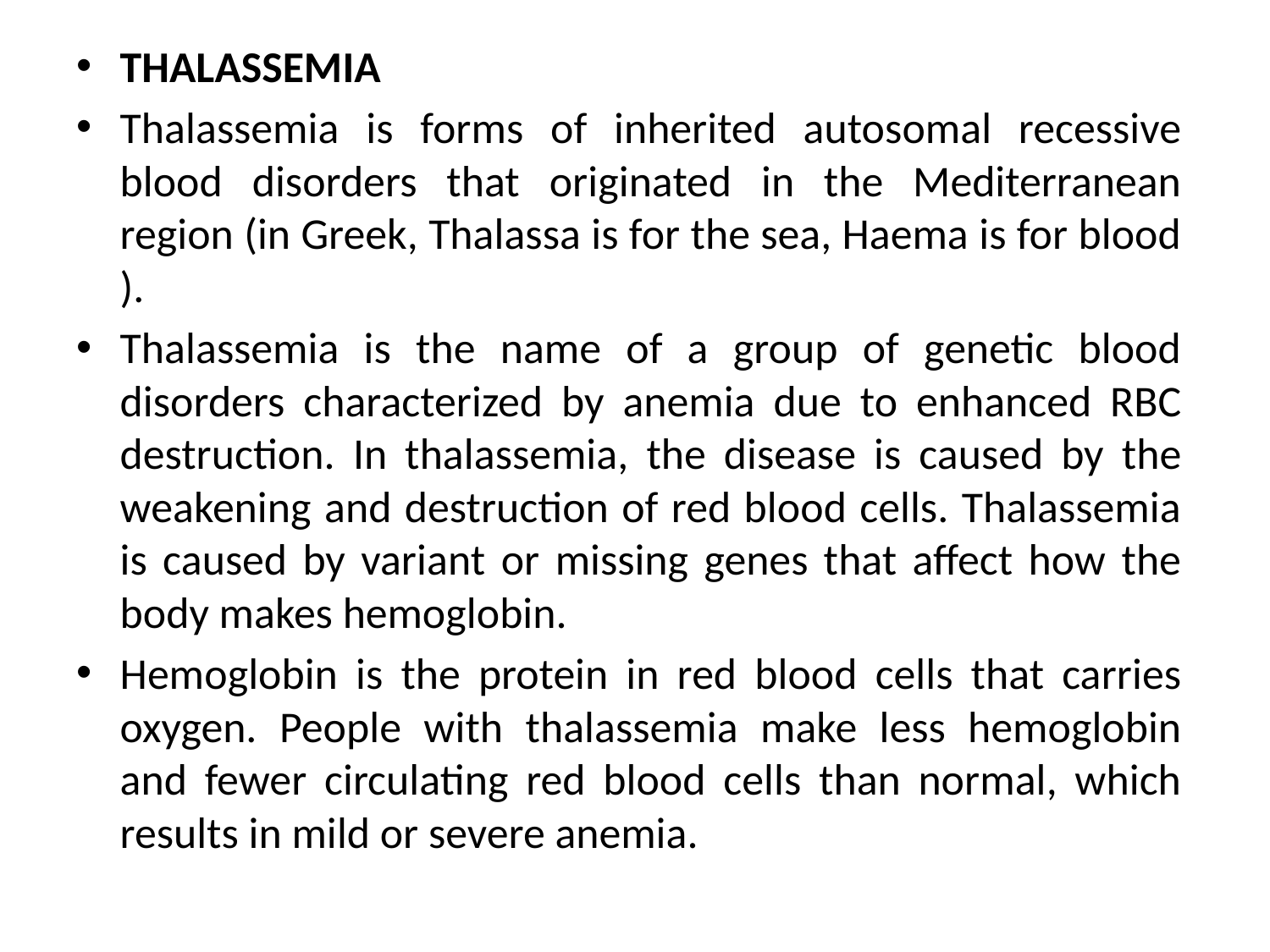

THALASSEMIA
Thalassemia is forms of inherited autosomal recessive blood disorders that originated in the Mediterranean region (in Greek, Thalassa is for the sea, Haema is for blood ).
Thalassemia is the name of a group of genetic blood disorders characterized by anemia due to enhanced RBC destruction. In thalassemia, the disease is caused by the weakening and destruction of red blood cells. Thalassemia is caused by variant or missing genes that affect how the body makes hemoglobin.
Hemoglobin is the protein in red blood cells that carries oxygen. People with thalassemia make less hemoglobin and fewer circulating red blood cells than normal, which results in mild or severe anemia.

#